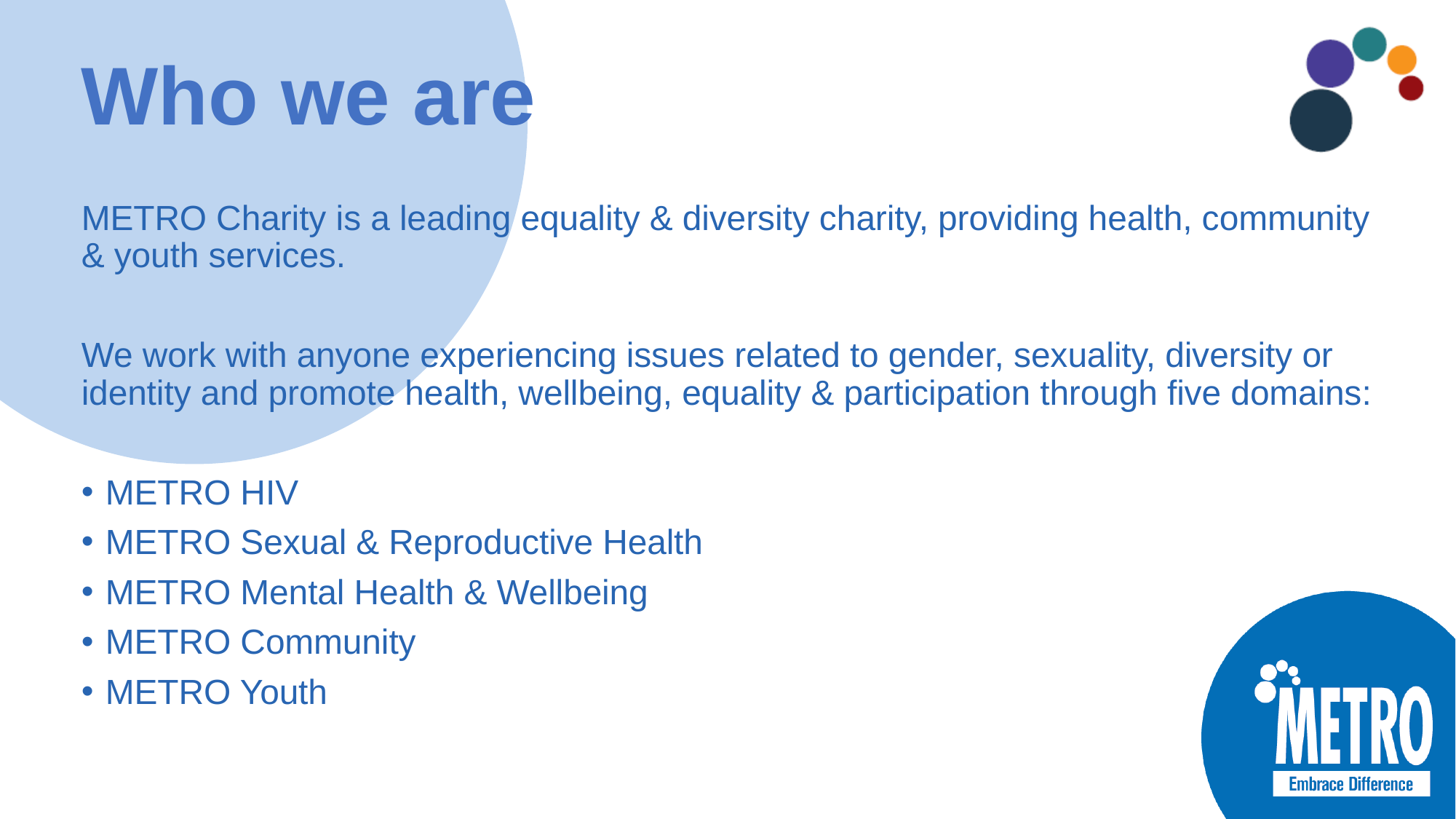

# Who we are
METRO Charity is a leading equality & diversity charity, providing health, community & youth services.

We work with anyone experiencing issues related to gender, sexuality, diversity or identity and promote health, wellbeing, equality & participation through five domains:

METRO HIV
METRO Sexual & Reproductive Health
METRO Mental Health & Wellbeing
METRO Community
METRO Youth